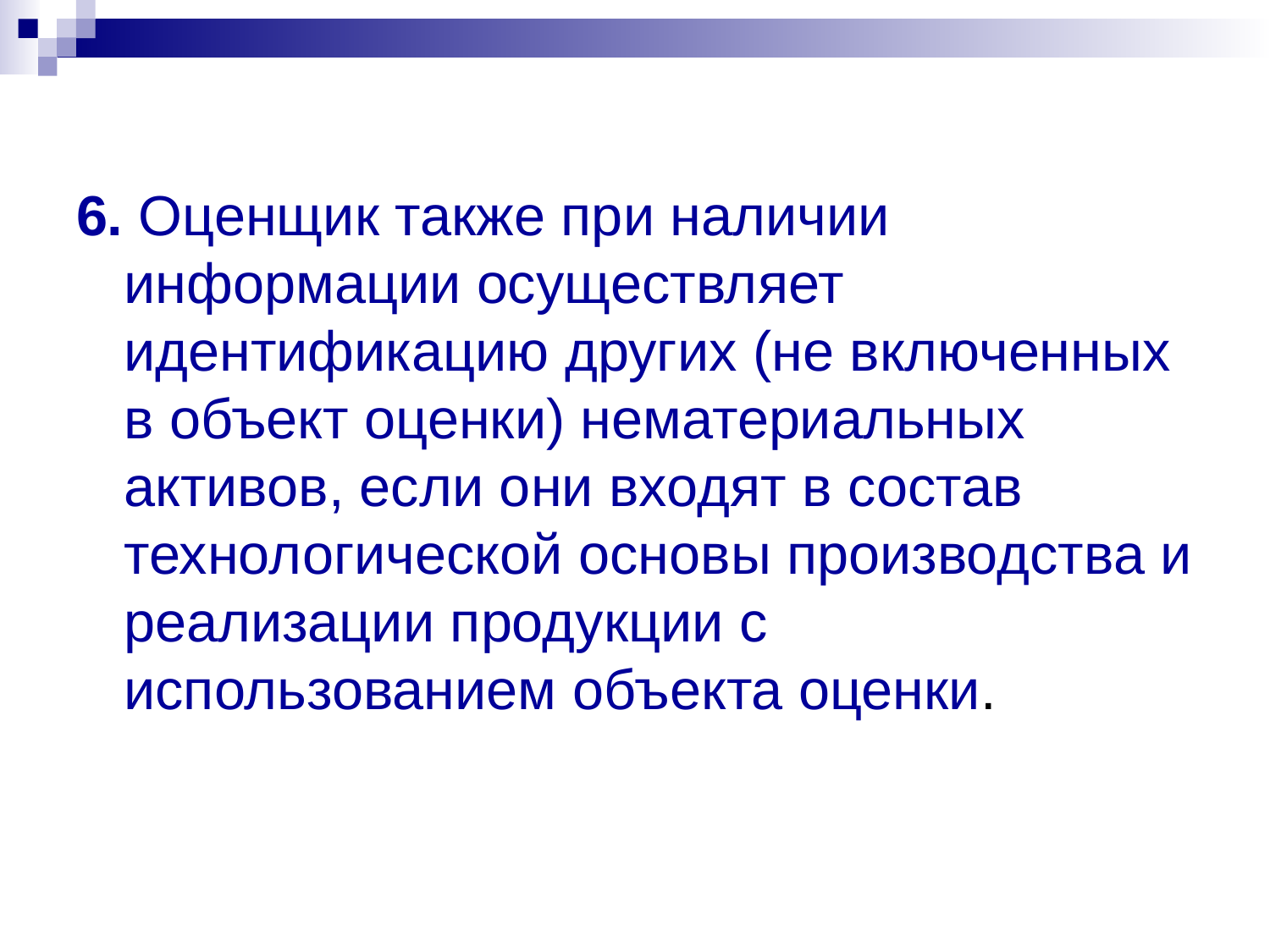

6. Оценщик также при наличии информации осуществляет идентификацию других (не включенных в объект оценки) нематериальных активов, если они входят в состав технологической основы производства и реализации продукции с использованием объекта оценки.